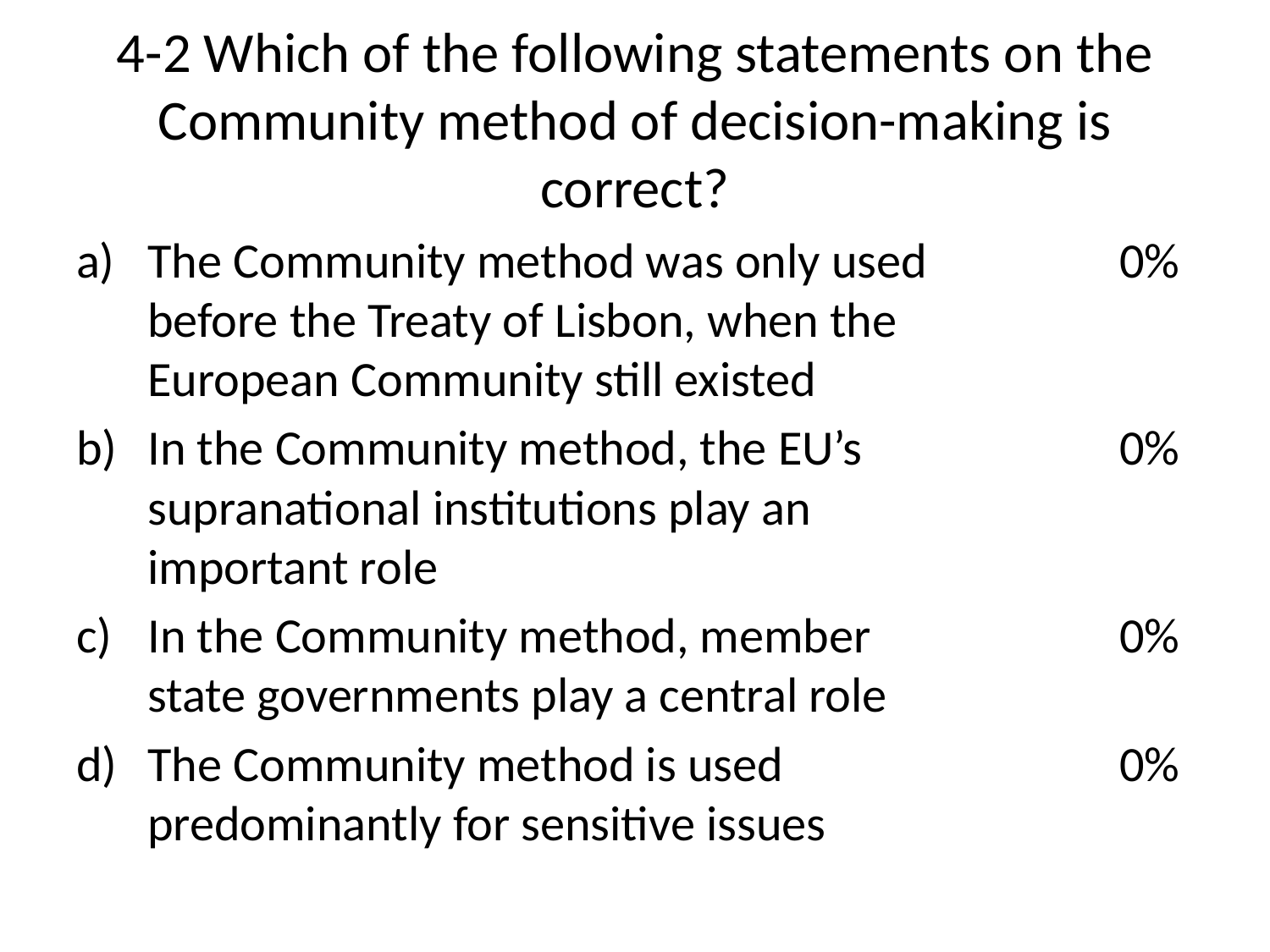

# 4-2 Which of the following statements on the Community method of decision-making is correct?
The Community method was only used before the Treaty of Lisbon, when the European Community still existed
In the Community method, the EU’s supranational institutions play an important role
In the Community method, member state governments play a central role
The Community method is used predominantly for sensitive issues
0%
0%
0%
0%